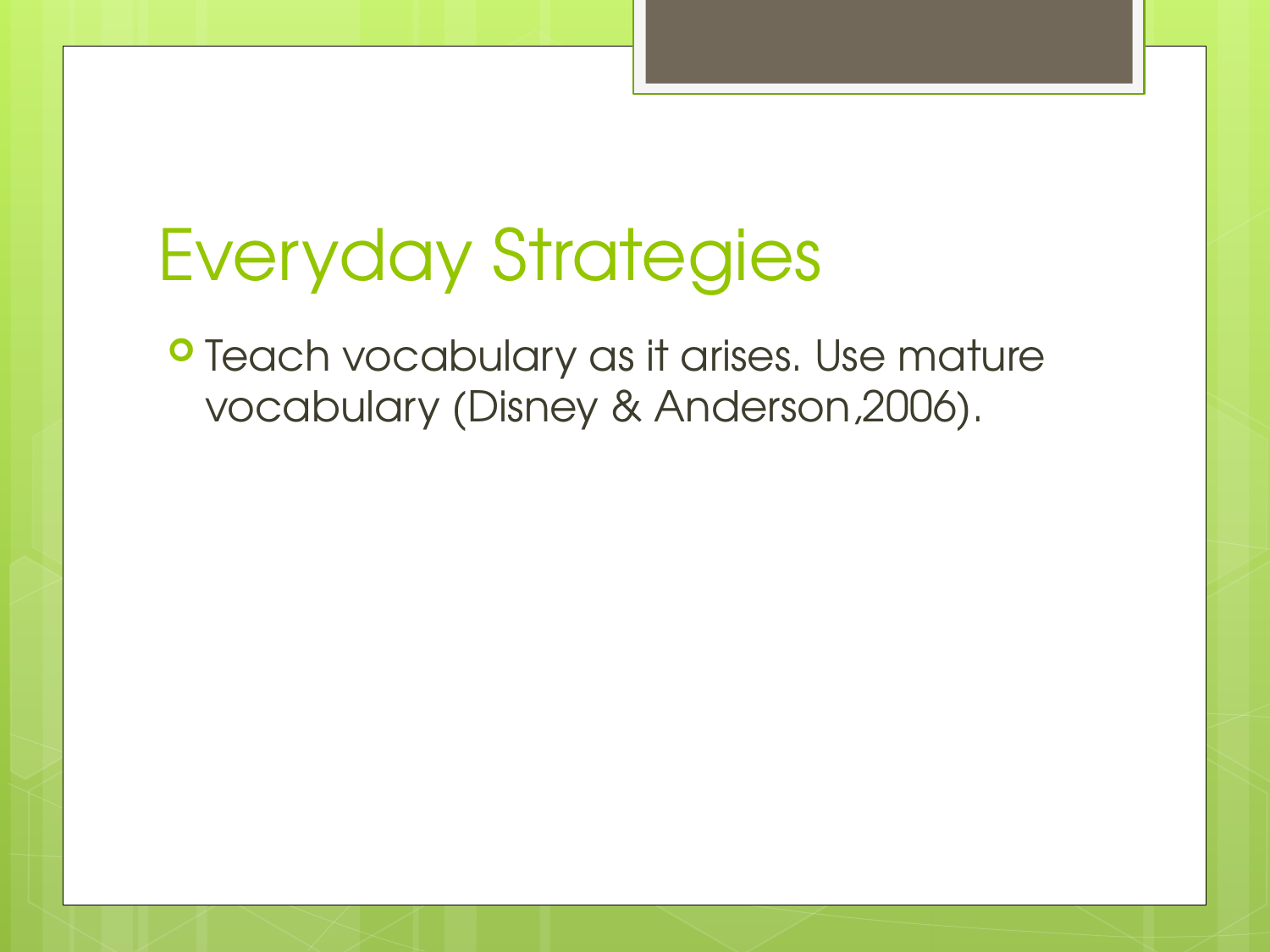

# Everyday Strategies
Teach vocabulary as it arises. Use mature vocabulary (Disney & Anderson,2006).